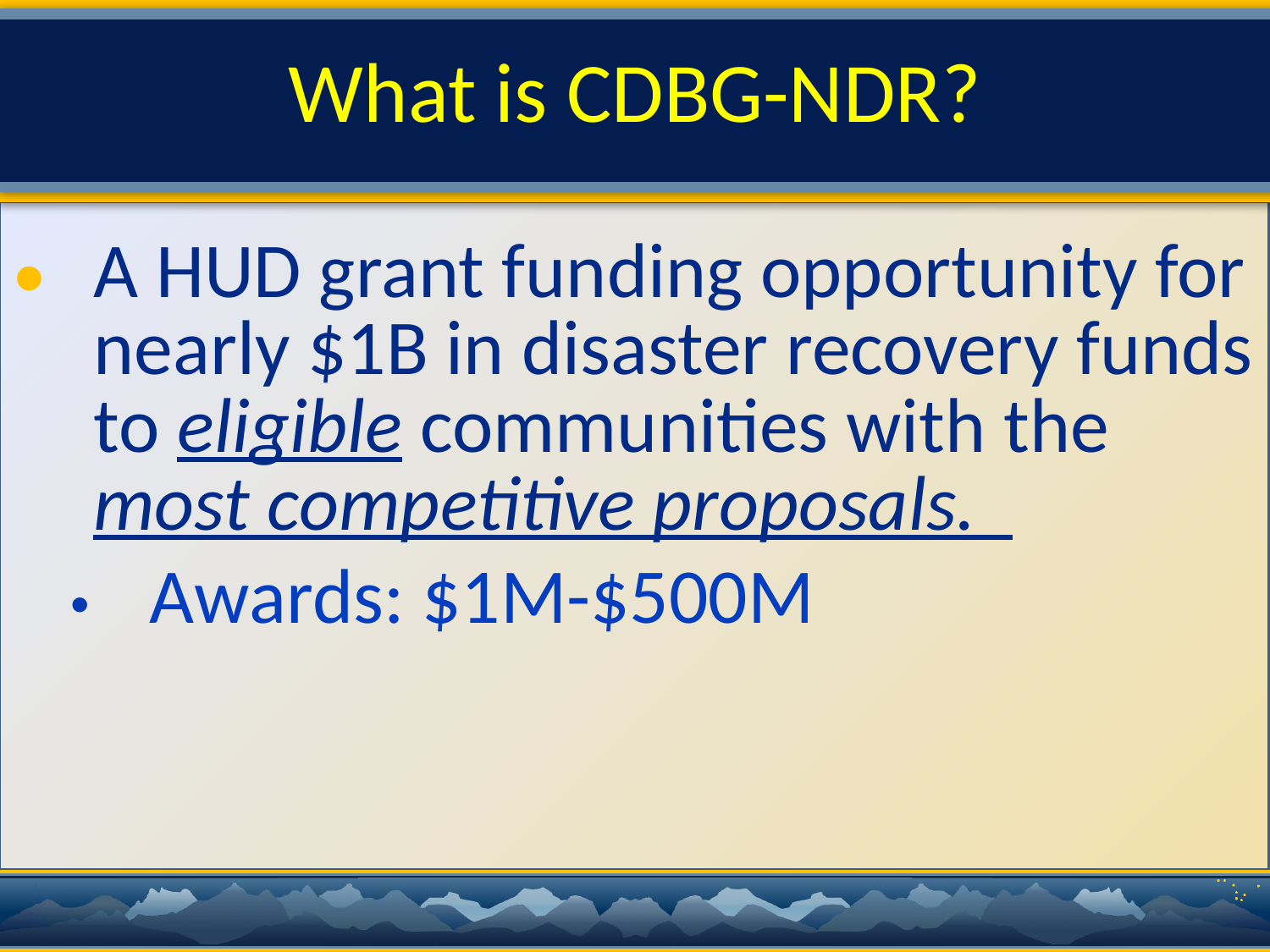

# What is CDBG-NDR?
A HUD grant funding opportunity for nearly $1B in disaster recovery funds to eligible communities with the most competitive proposals.
Awards: $1M-$500M